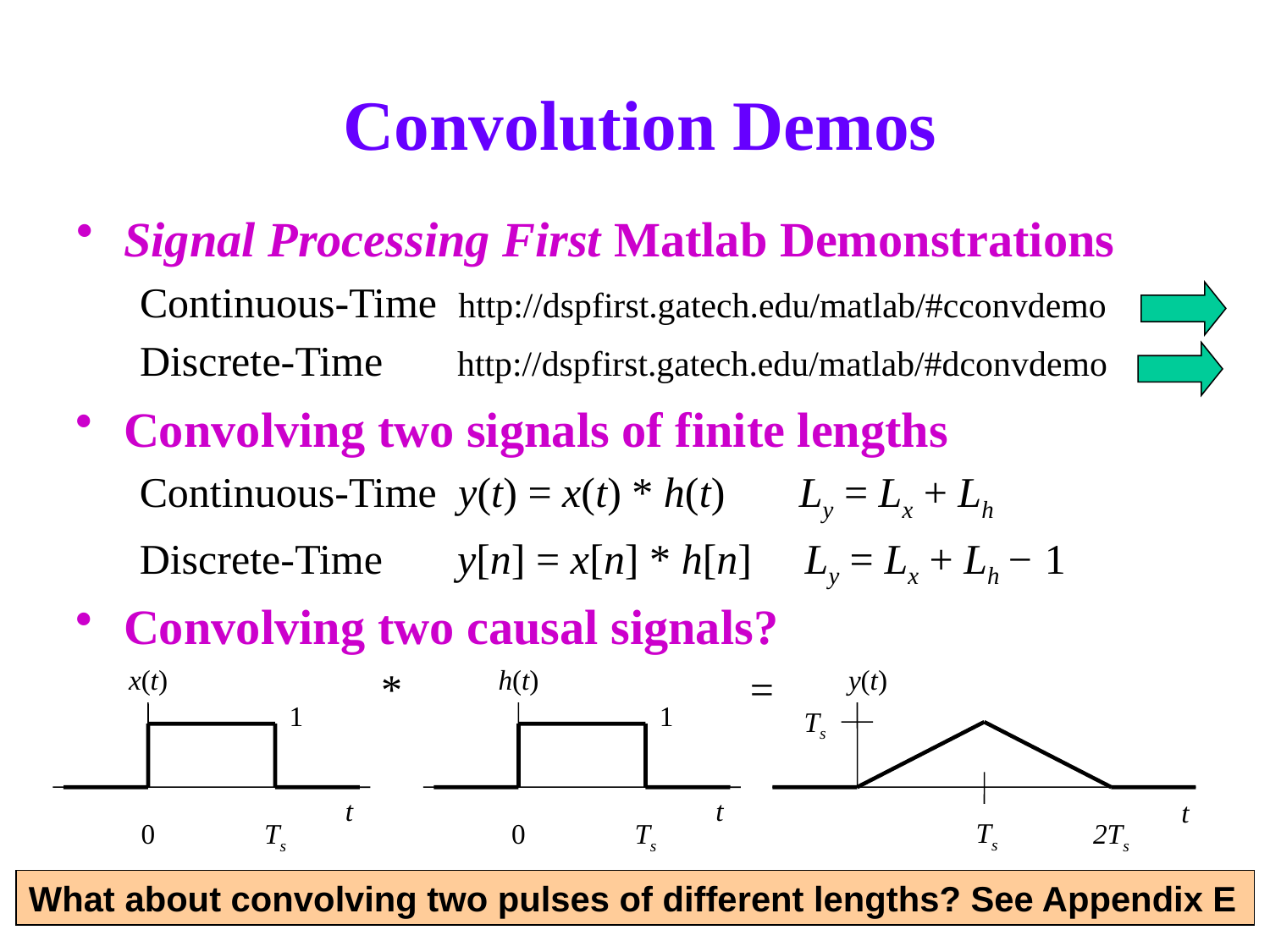

# Convolution Demos
Signal Processing First Matlab Demonstrations
Continuous-Time  http://dspfirst.gatech.edu/matlab/#cconvdemo
Discrete-Time       http://dspfirst.gatech.edu/matlab/#dconvdemo

Convolving two signals of finite lengths
Continuous-Time  y(t) = x(t) * h(t)       Ly = Lx + Lh
Discrete-Time       y[n] = x[n] * h[n]     Ly = Lx + Lh − 1

Convolving two causal signals?

x(t)
*
h(t)
=
y(t)
1
1
Ts

t

t

t
Ts
0
Ts
0
Ts
2Ts
What about convolving two pulses of different lengths? See Appendix E